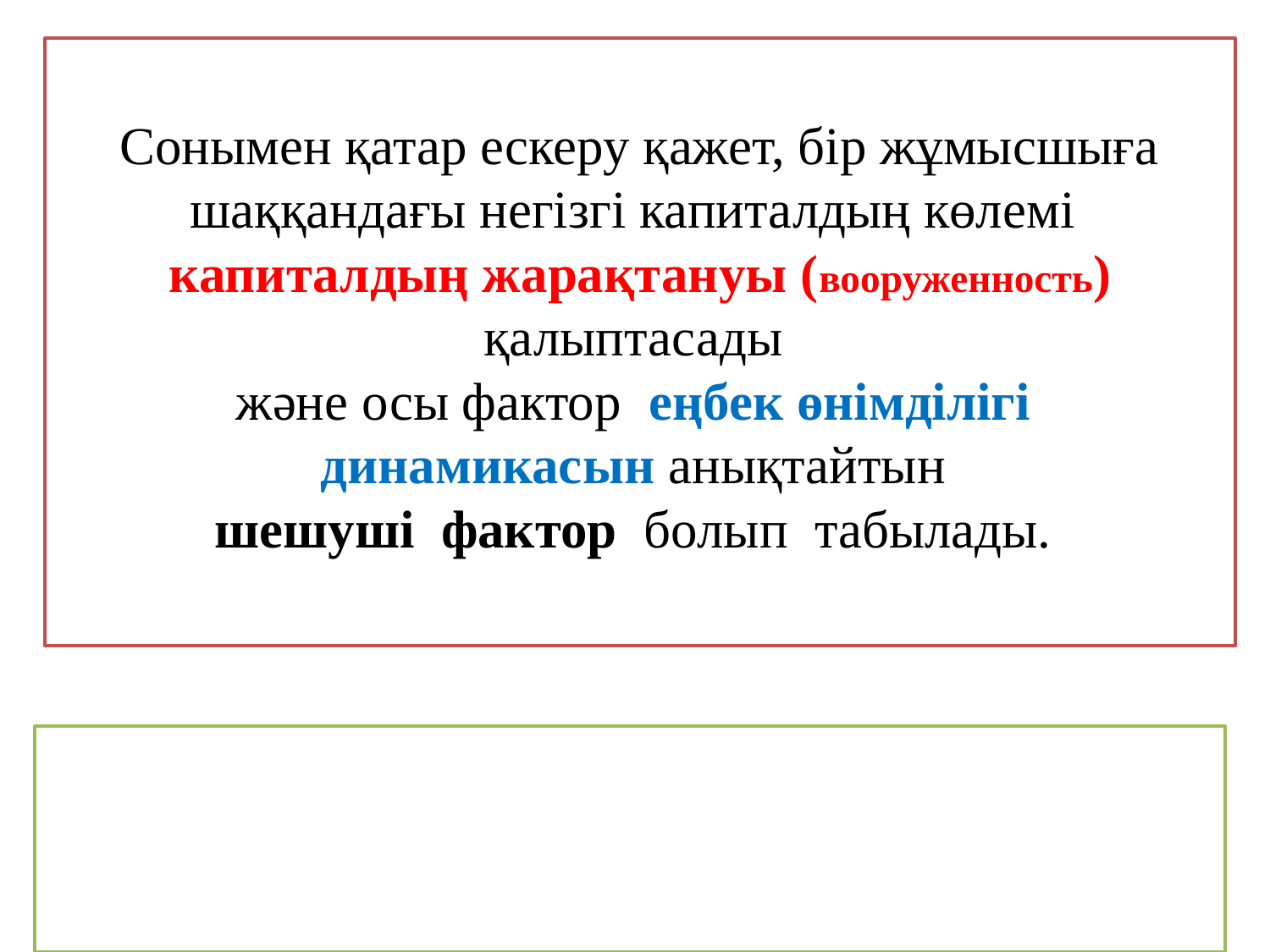

# Сонымен қатар ескеру қажет, бір жұмысшыға шаққандағы негізгі капиталдың көлемі капиталдың жарақтануы (вооруженность) қалыптасады және осы фактор  еңбек өнімділігі динамикасын анықтайтын шешуші  фактор  болып  табылады.